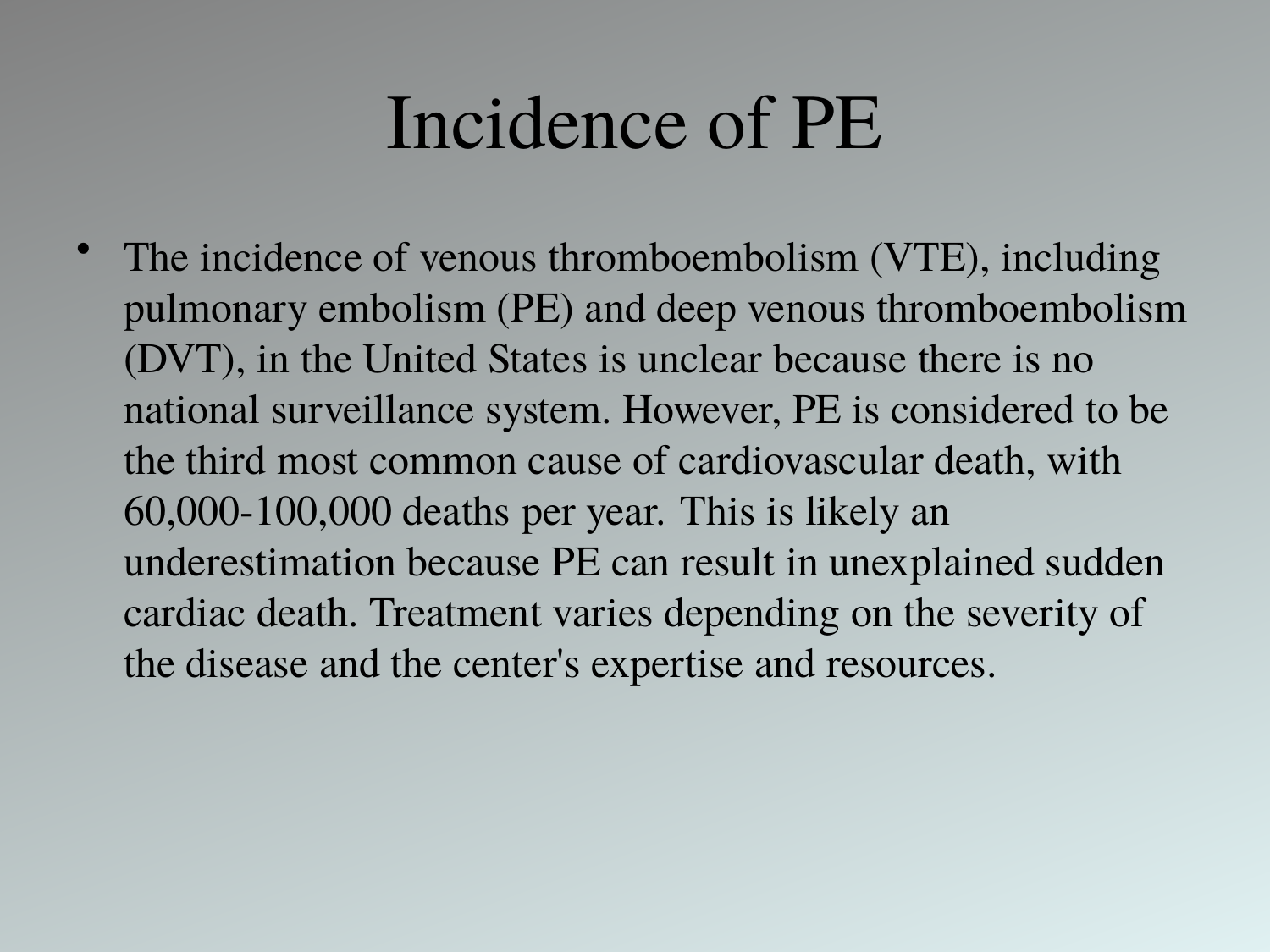

# Incidence of PE
The incidence of venous thromboembolism (VTE), including pulmonary embolism (PE) and deep venous thromboembolism (DVT), in the United States is unclear because there is no national surveillance system. However, PE is considered to be the third most common cause of cardiovascular death, with 60,000-100,000 deaths per year. This is likely an underestimation because PE can result in unexplained sudden cardiac death. Treatment varies depending on the severity of the disease and the center's expertise and resources.